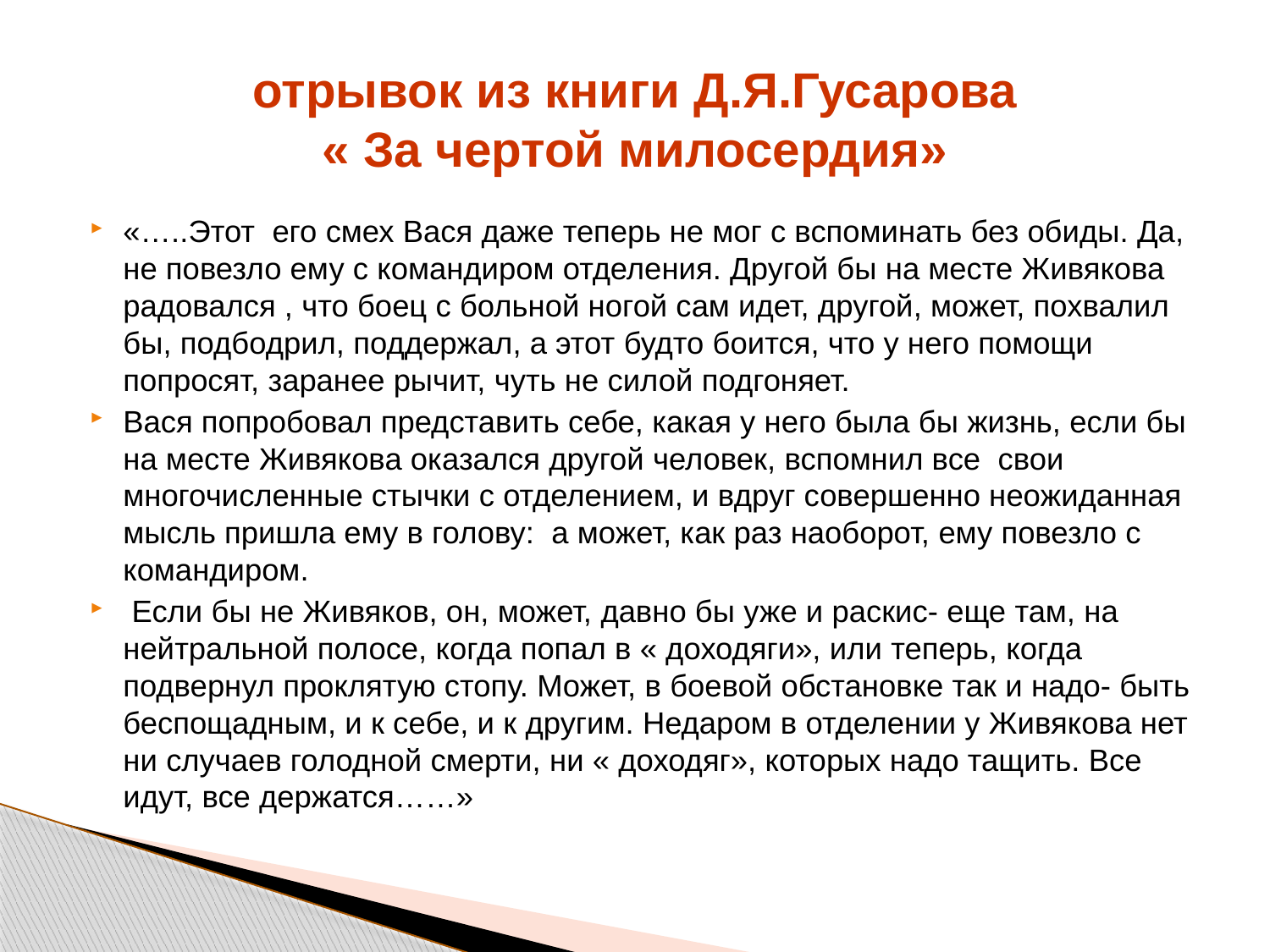

# отрывок из книги Д.Я.Гусарова « За чертой милосердия»
«…..Этот  его смех Вася даже теперь не мог с вспоминать без обиды. Да, не повезло ему с командиром отделения. Другой бы на месте Живякова радовался , что боец с больной ногой сам идет, другой, может, похвалил бы, подбодрил, поддержал, а этот будто боится, что у него помощи попросят, заранее рычит, чуть не силой подгоняет.
Вася попробовал представить себе, какая у него была бы жизнь, если бы на месте Живякова оказался другой человек, вспомнил все  свои многочисленные стычки с отделением, и вдруг совершенно неожиданная мысль пришла ему в голову:  а может, как раз наоборот, ему повезло с командиром.
 Если бы не Живяков, он, может, давно бы уже и раскис- еще там, на нейтральной полосе, когда попал в « доходяги», или теперь, когда подвернул проклятую стопу. Может, в боевой обстановке так и надо- быть беспощадным, и к себе, и к другим. Недаром в отделении у Живякова нет ни случаев голодной смерти, ни « доходяг», которых надо тащить. Все идут, все держатся……»